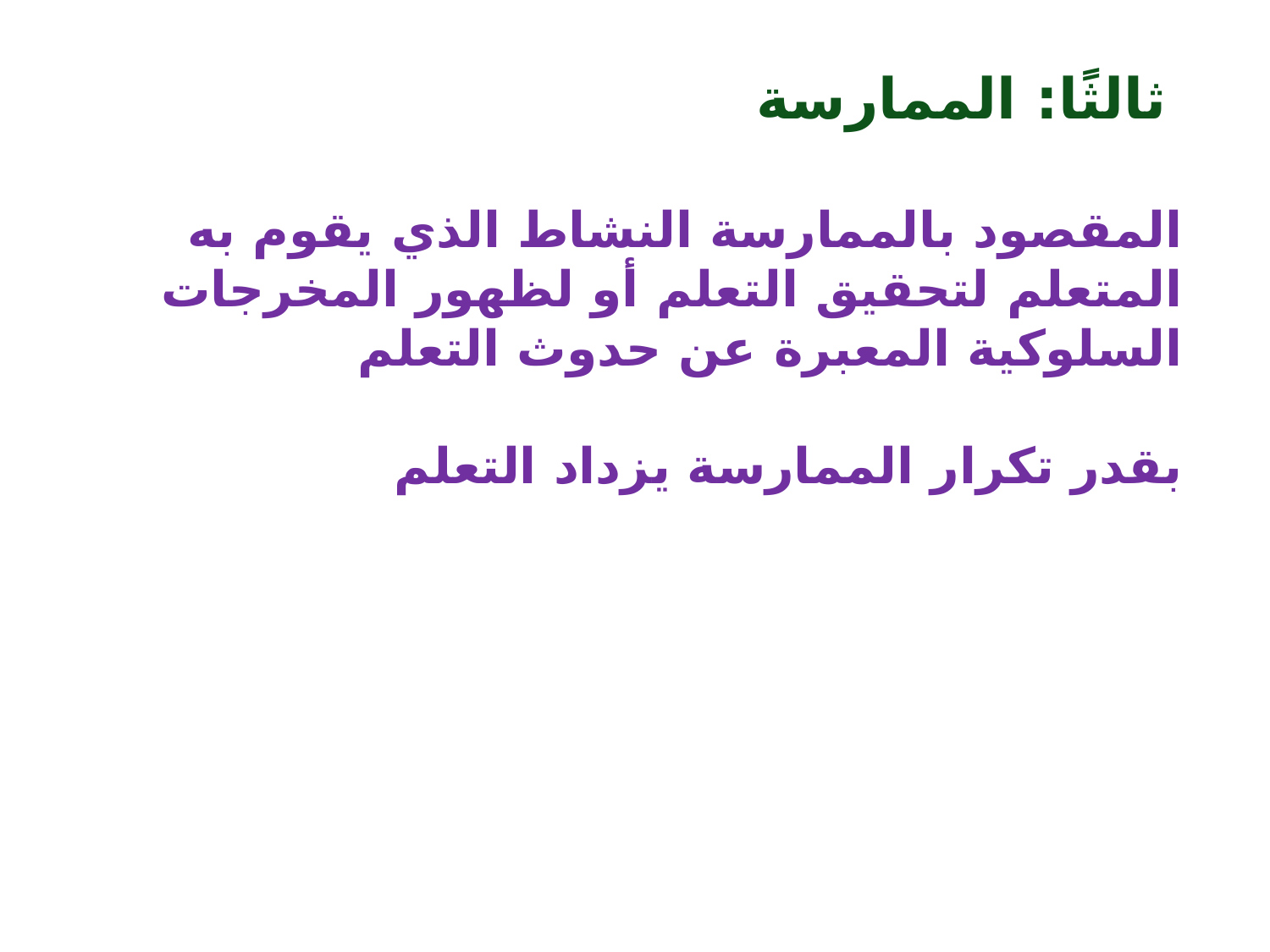

ثالثًا: الممارسة

المقصود بالممارسة النشاط الذي يقوم به المتعلم لتحقيق التعلم أو لظهور المخرجات السلوكية المعبرة عن حدوث التعلم

بقدر تكرار الممارسة يزداد التعلم